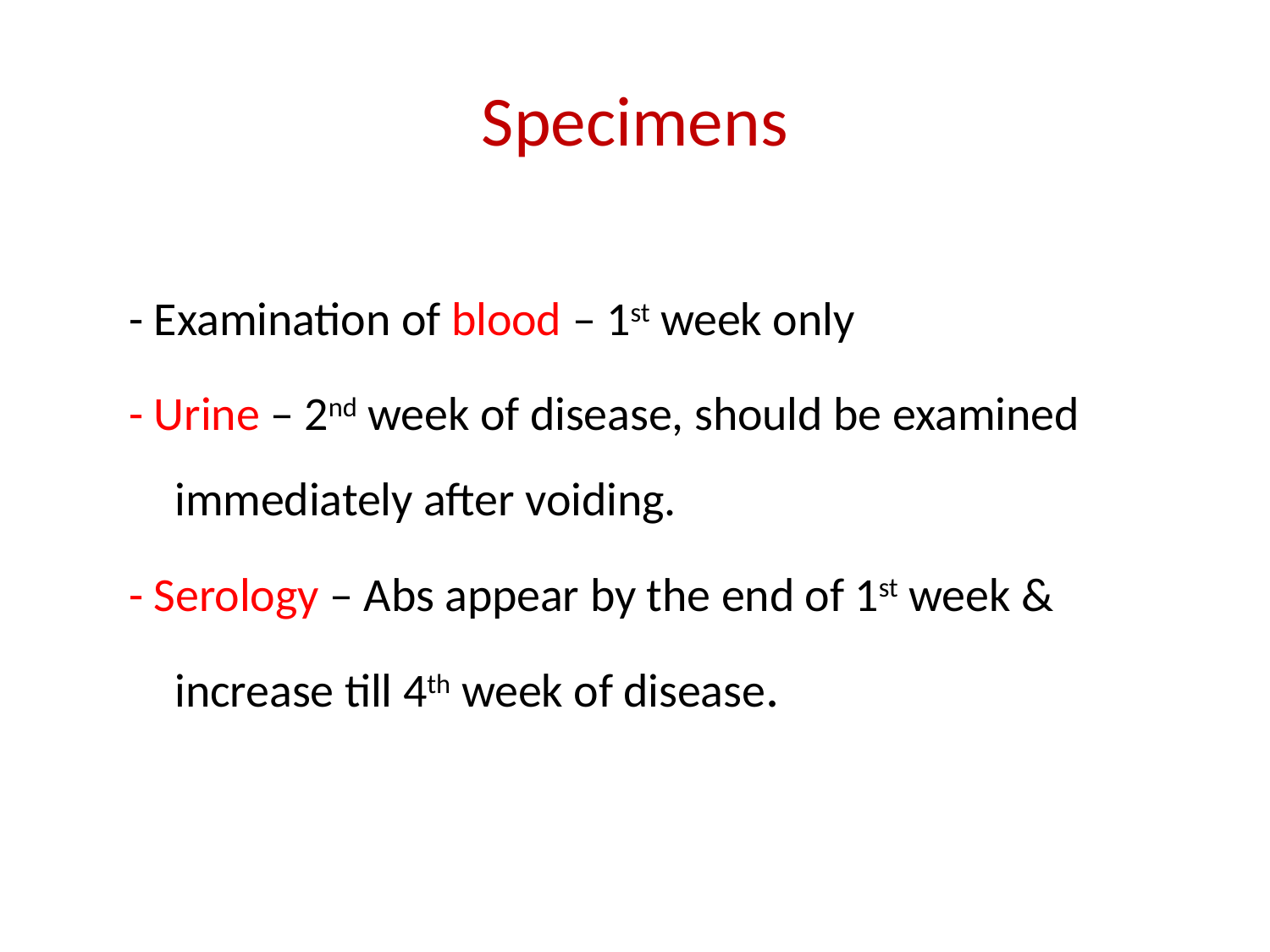

# Specimens
- Examination of blood – 1st week only
- Urine – 2nd week of disease, should be examined immediately after voiding.
- Serology – Abs appear by the end of 1st week & increase till 4th week of disease.